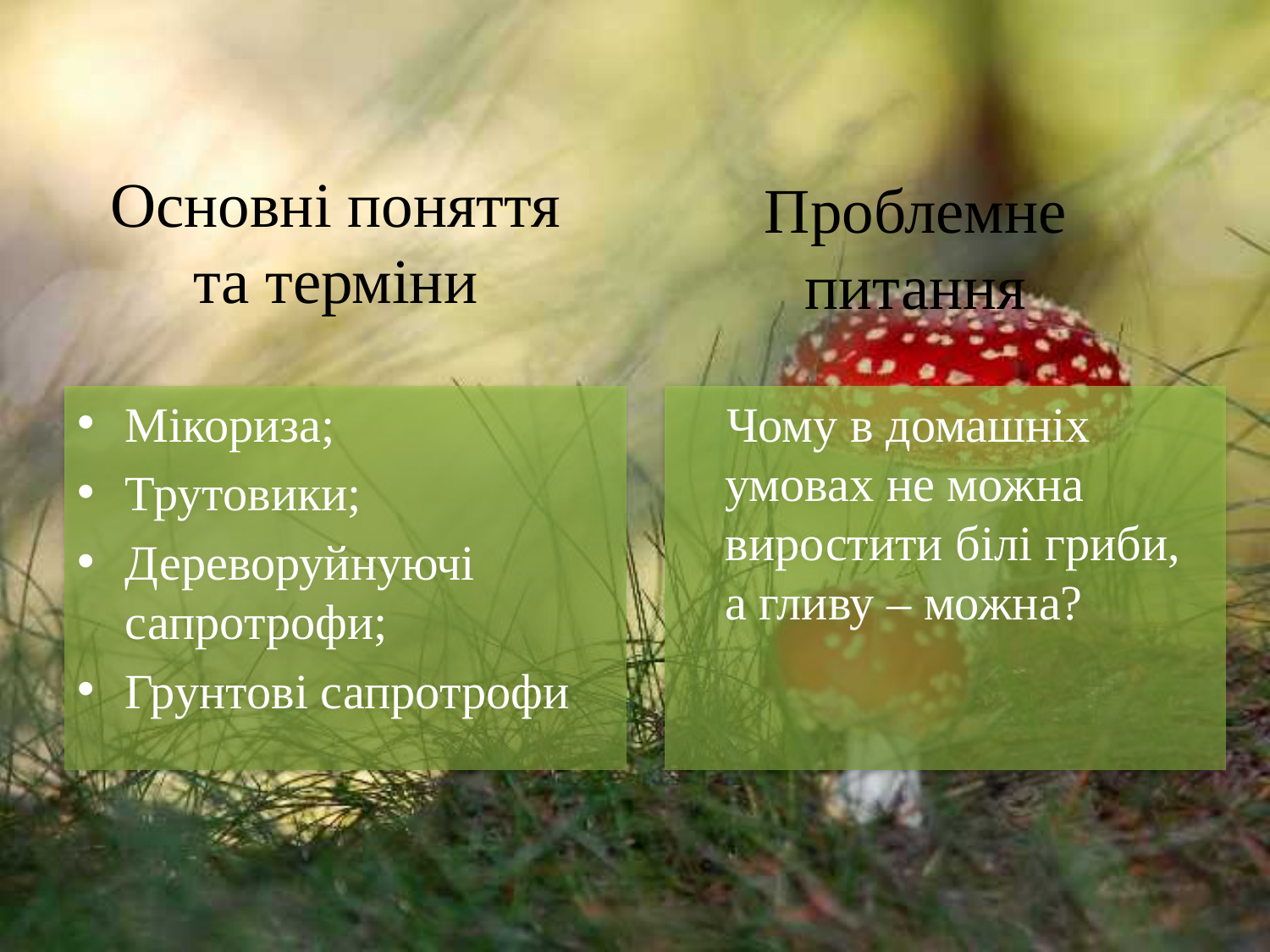

# Основні поняття та терміни
Проблемне питання
Мікориза;
Трутовики;
Дереворуйнуючі сапротрофи;
Грунтові сапротрофи
    Чому в домашніх умовах не можна виростити білі гриби, а гливу – можна?